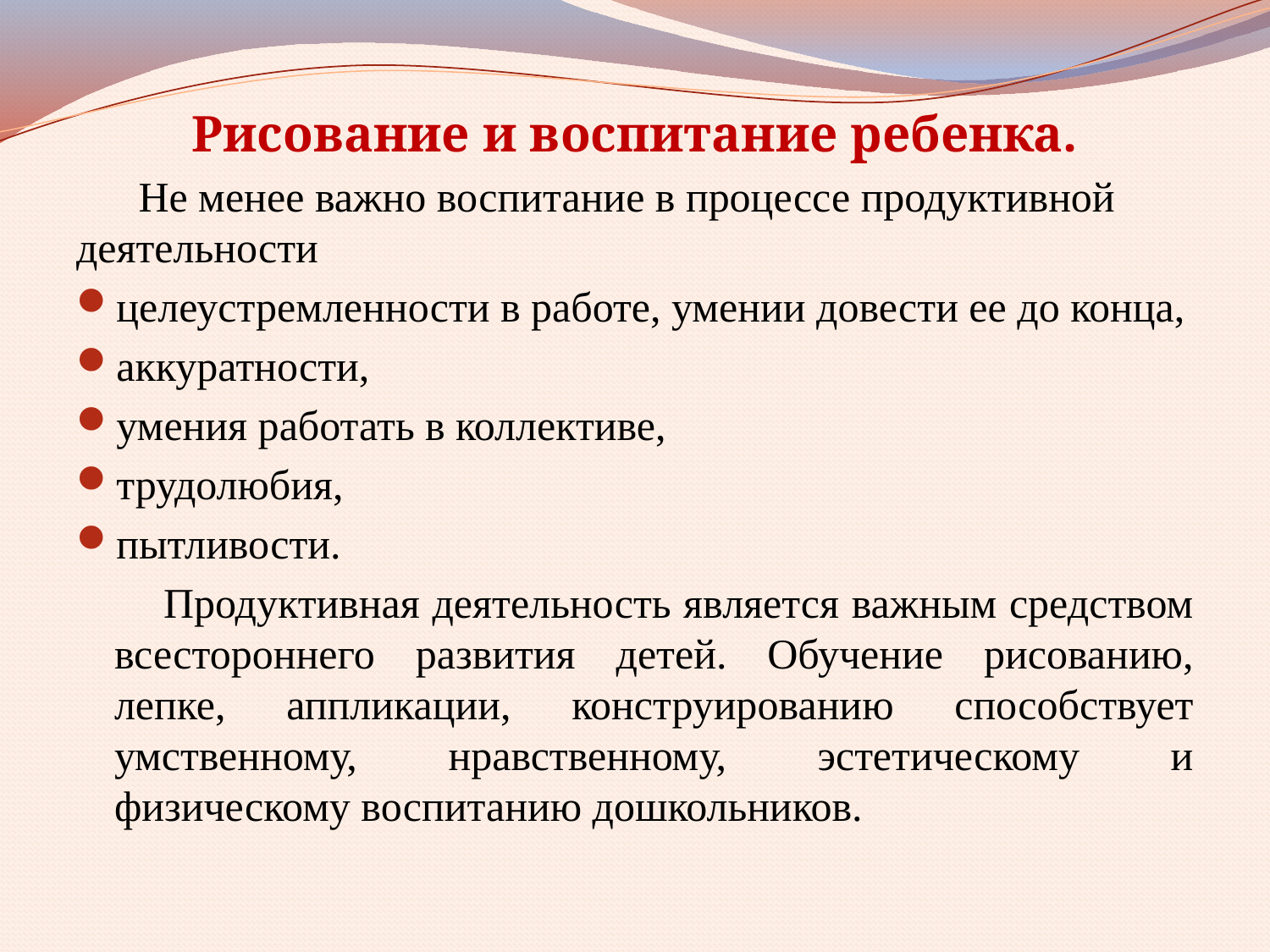

Рисование и воспитание ребенка.
       Не менее важно воспитание в процессе продуктивной деятельности
целеустремленности в работе, умении довести ее до конца,
аккуратности,
умения работать в коллективе,
трудолюбия,
пытливости.
       Продуктивная деятельность является важным средством всестороннего развития детей. Обучение рисованию, лепке, аппликации, конструированию способствует умственному, нравственному, эстетическому и физическому воспитанию дошкольников.